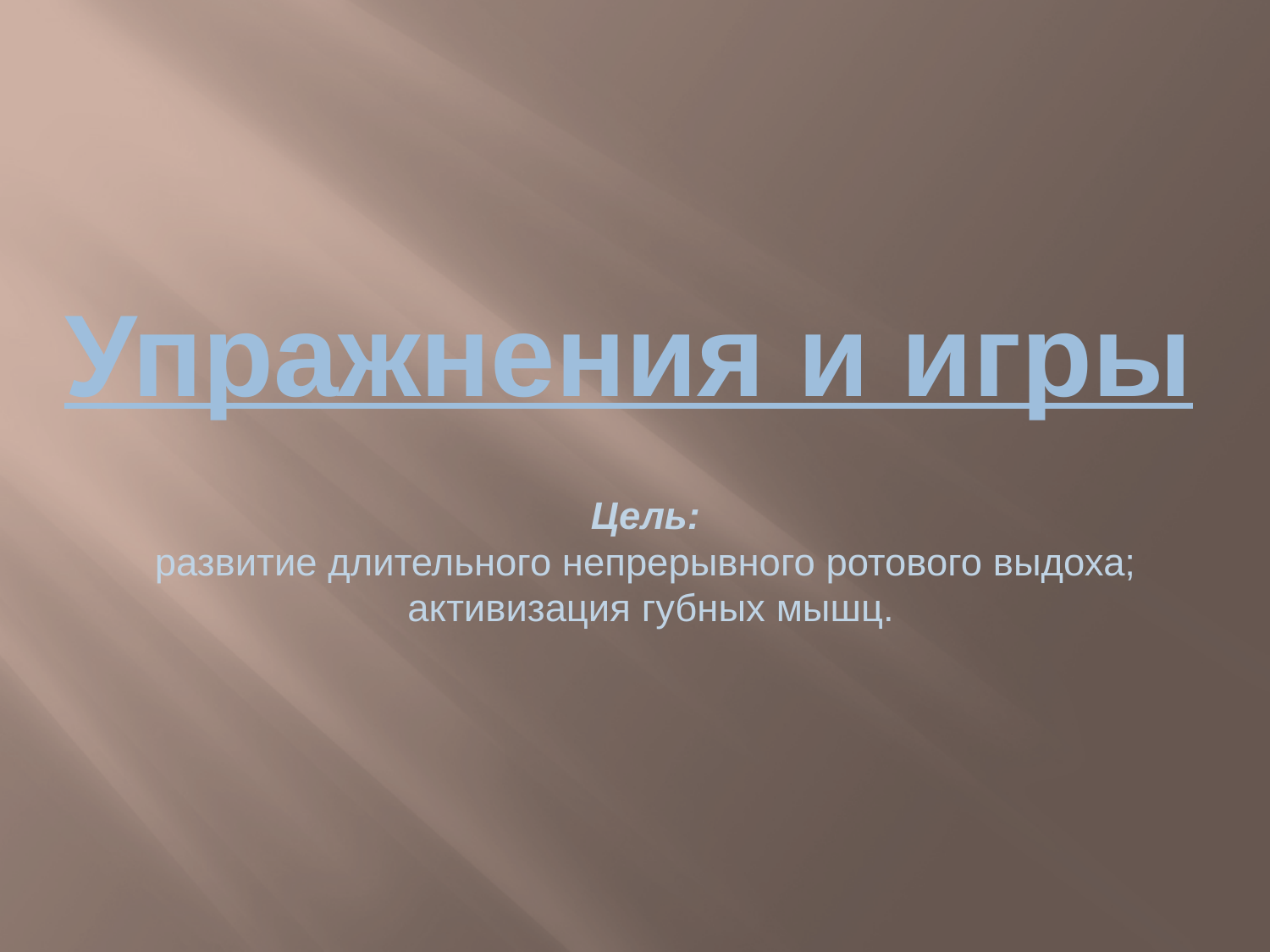

# Упражнения и игры
Цель:
развитие длительного непрерывного ротового выдоха;
активизация губных мышц.